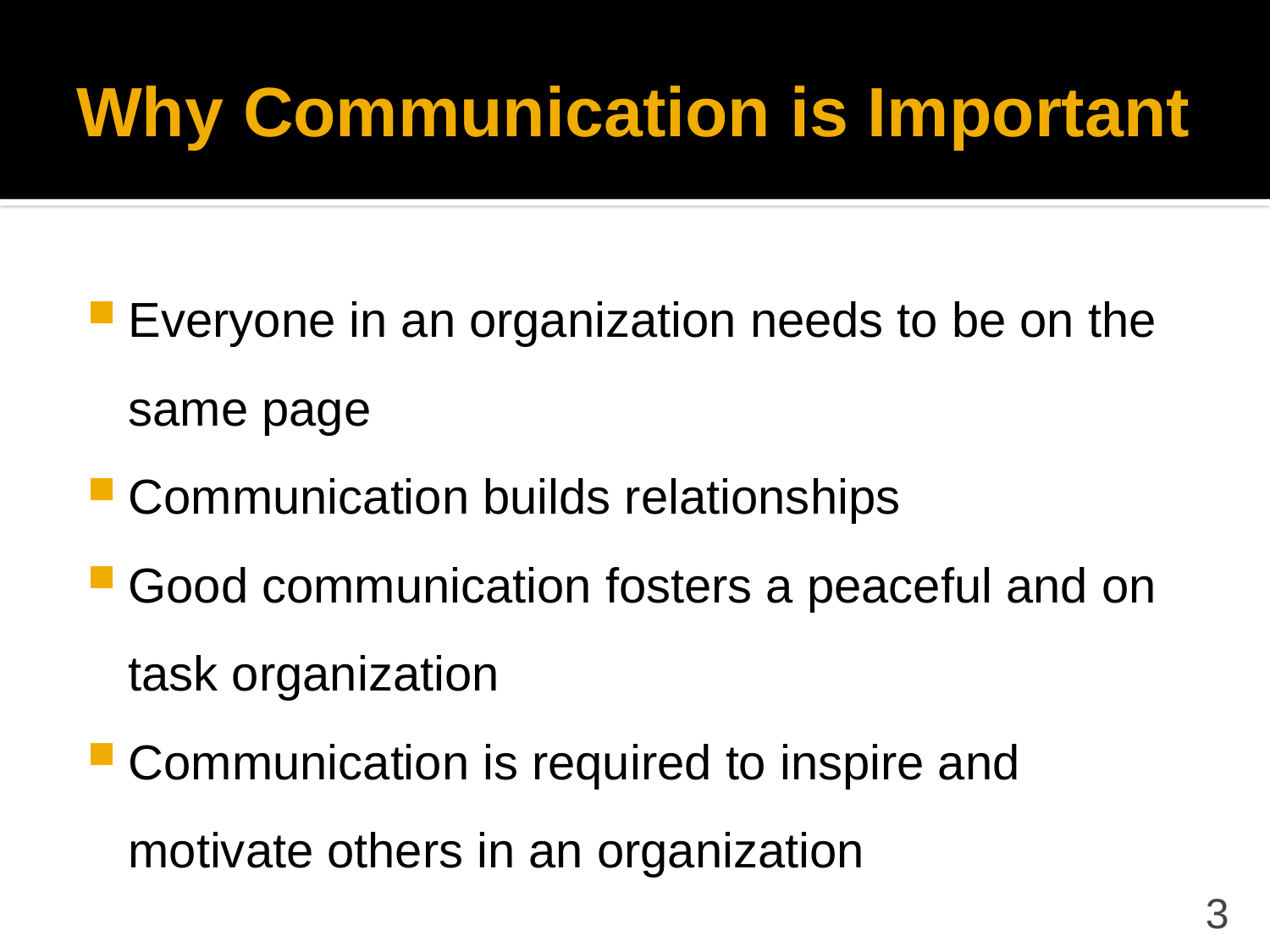

# Why Communication is Important
Everyone in an organization needs to be on the same page
Communication builds relationships
Good communication fosters a peaceful and on task organization
Communication is required to inspire and motivate others in an organization
3